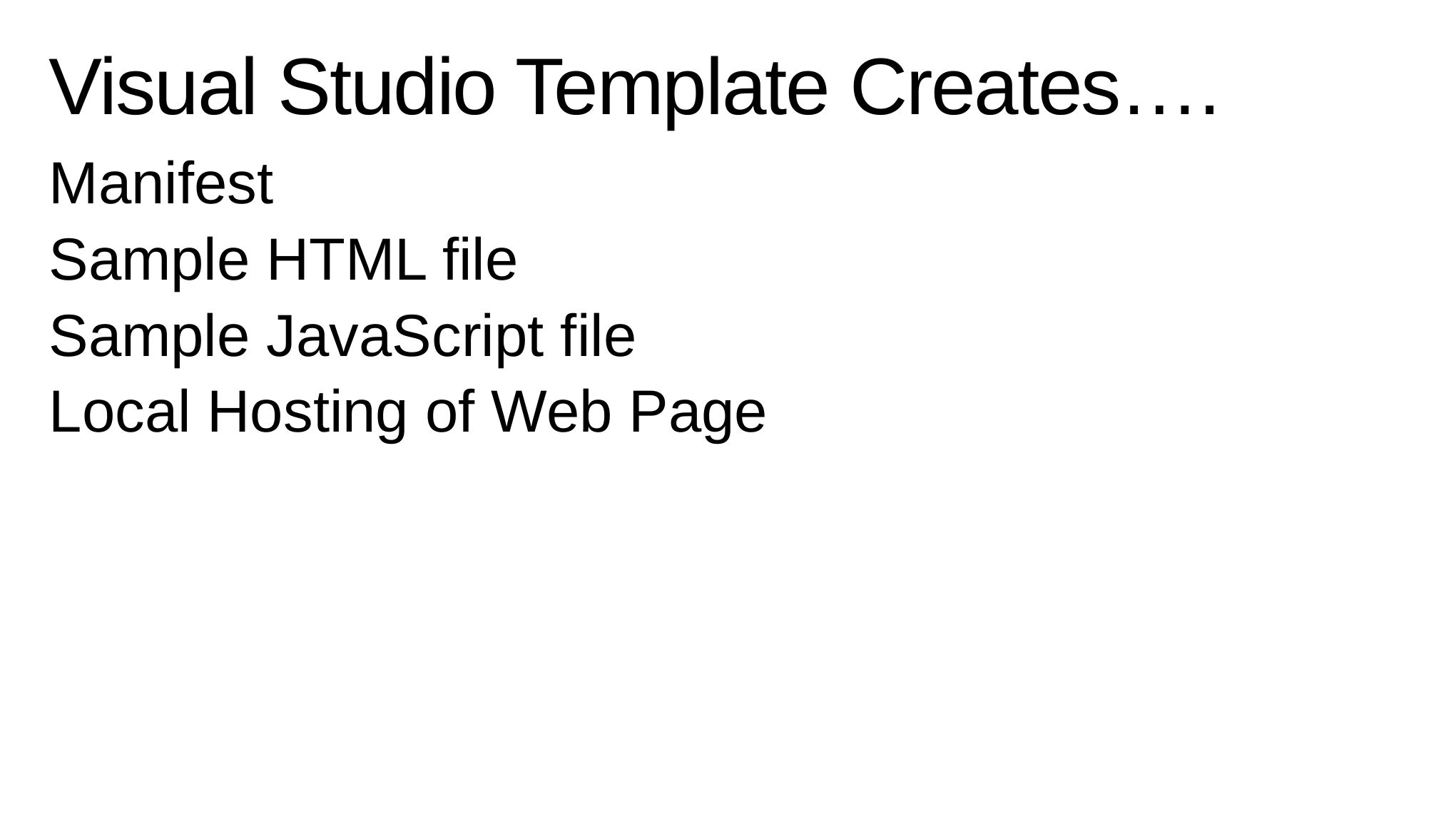

# Visual Studio Template Creates….
Manifest
Sample HTML file
Sample JavaScript file
Local Hosting of Web Page